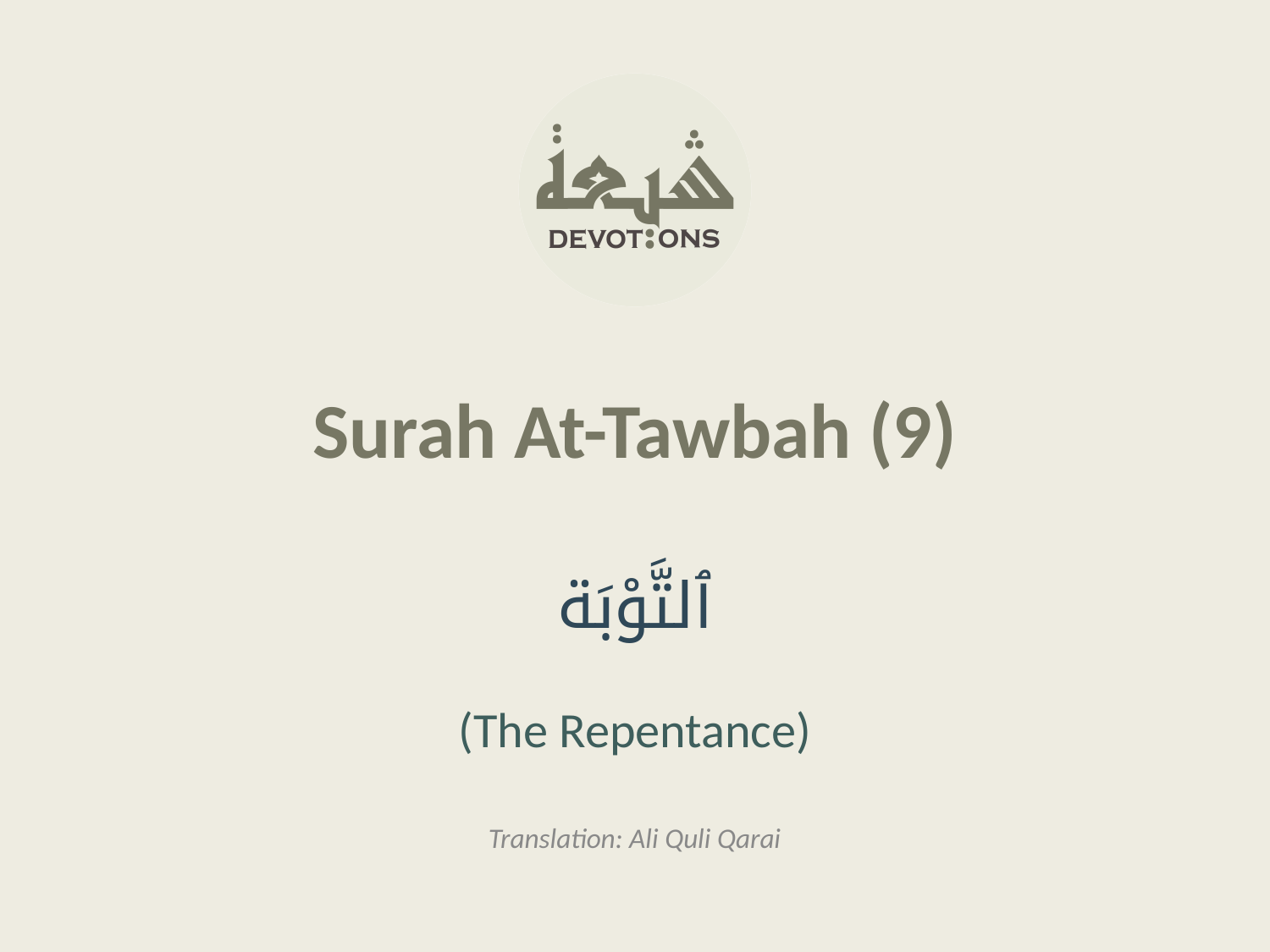

Surah At-Tawbah (9)
ٱلتَّوْبَة
(The Repentance)
Translation: Ali Quli Qarai